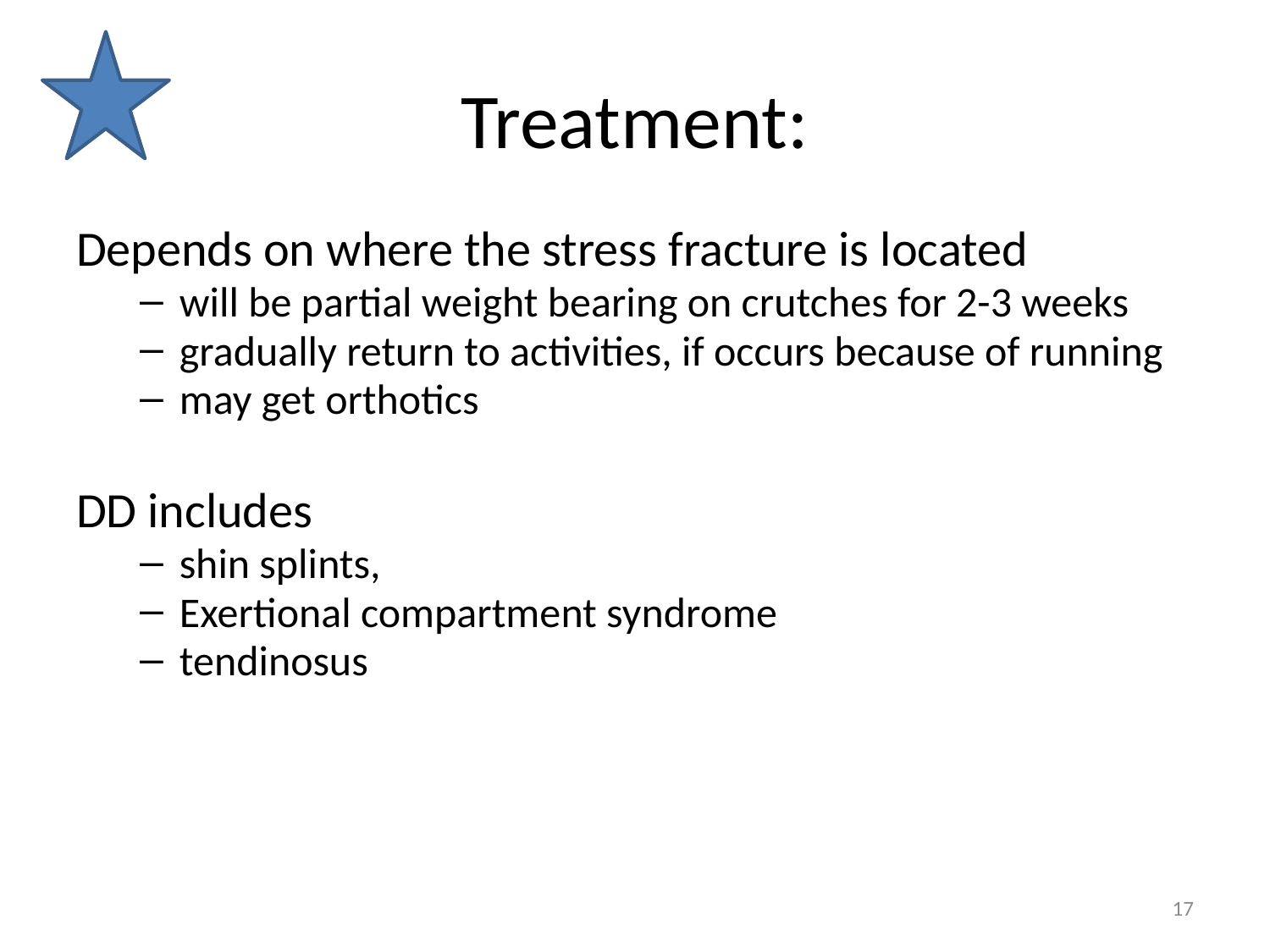

# Treatment:
Depends on where the stress fracture is located
will be partial weight bearing on crutches for 2-3 weeks
gradually return to activities, if occurs because of running
may get orthotics

DD includes
shin splints,
Exertional compartment syndrome
tendinosus
17